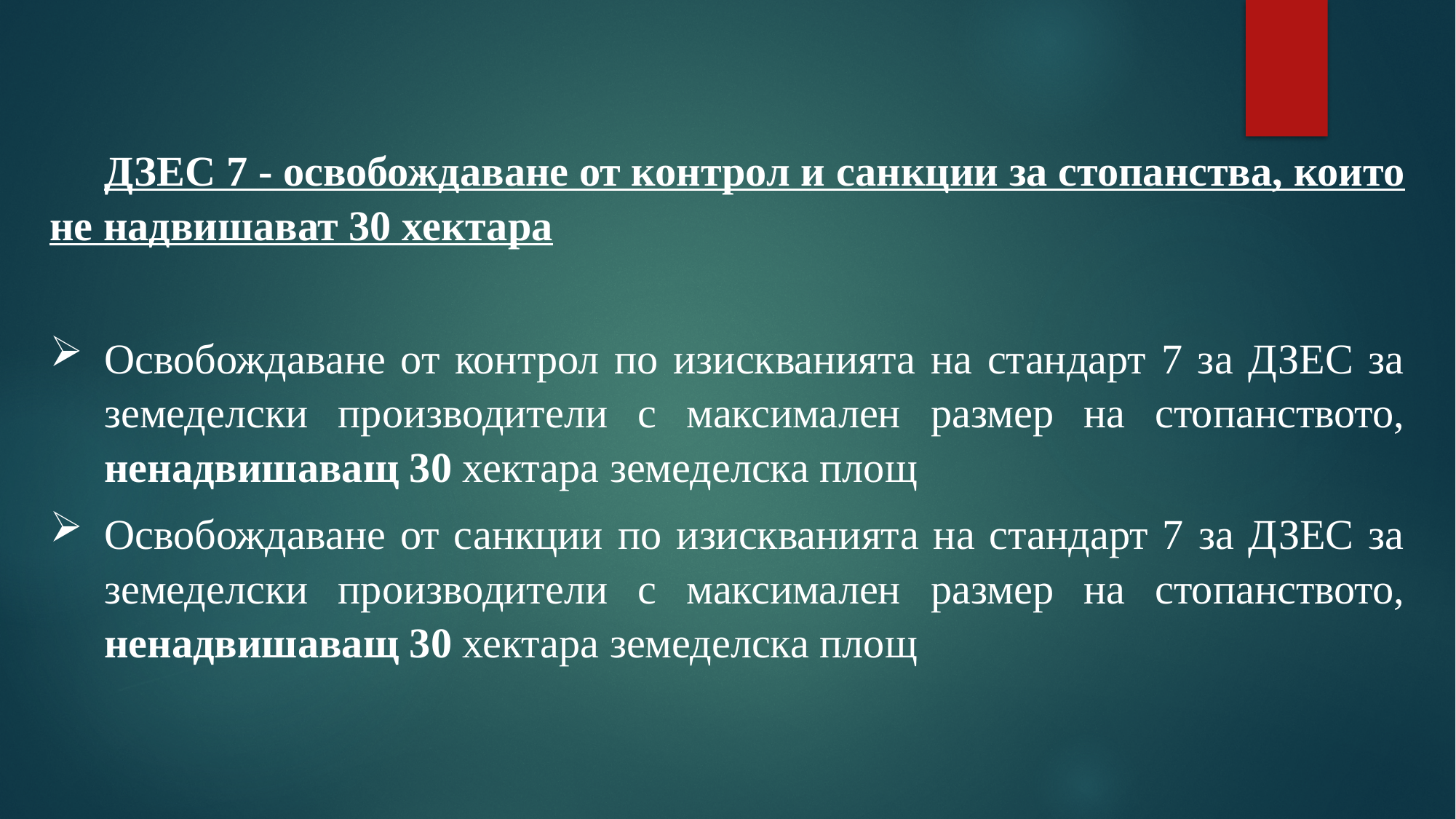

ДЗЕС 7 - освобождаване от контрол и санкции за стопанства, които не надвишават 30 хектара

Освобождаване от контрол по изискванията на стандарт 7 за ДЗЕС за земеделски производители с максимален размер на стопанството, ненадвишаващ 30 хектара земеделска площ
Освобождаване от санкции по изискванията на стандарт 7 за ДЗЕС за земеделски производители с максимален размер на стопанството, ненадвишаващ 30 хектара земеделска площ